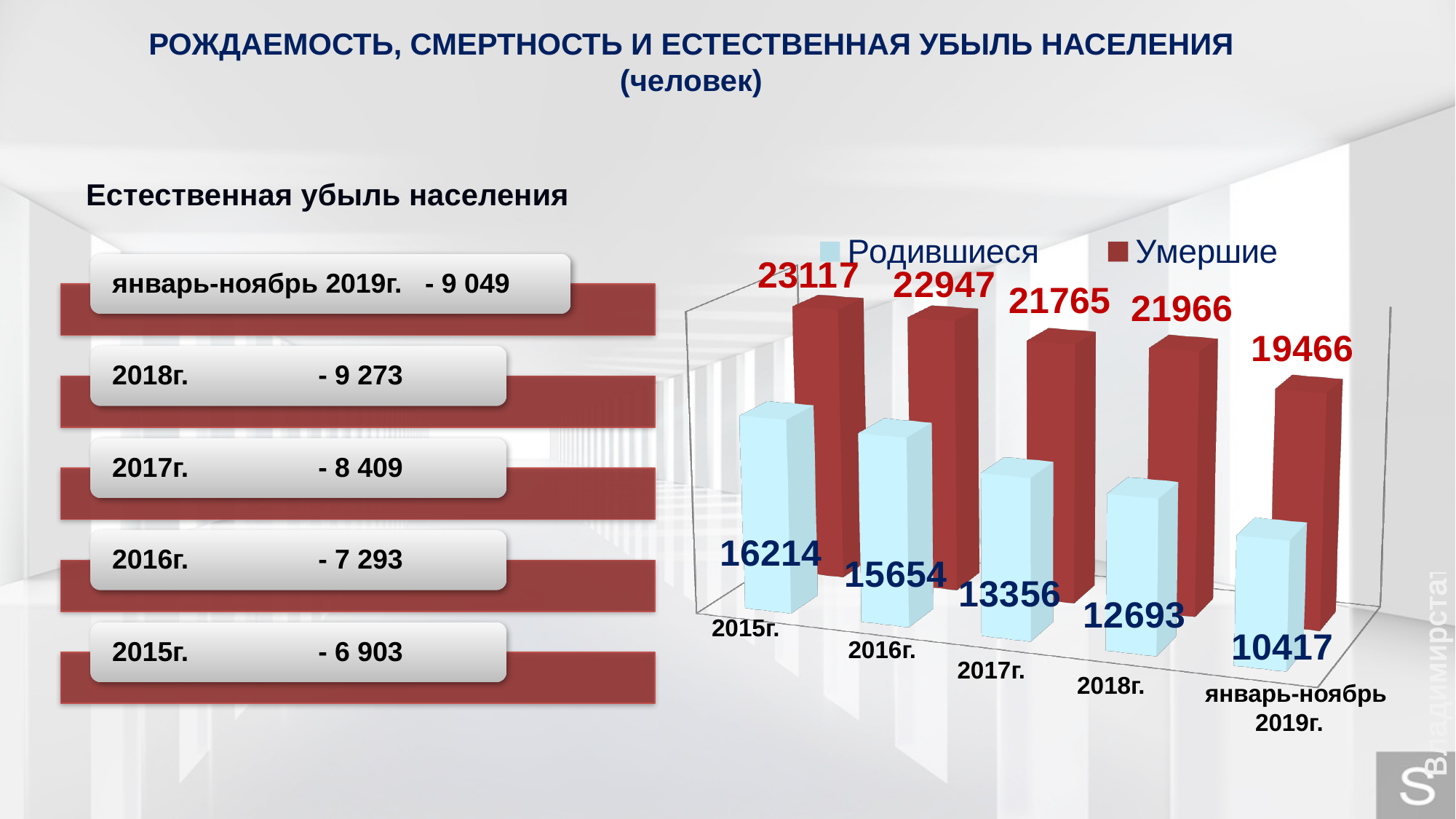

РОЖДАЕМОСТЬ, СМЕРТНОСТЬ И ЕСТЕСТВЕННАЯ УБЫЛЬ НАСЕЛЕНИЯ
(человек)
Естественная убыль населения

[unsupported chart]

январь-ноябрь 2019г.   - 9 049
2018г.                 - 9 273
2017г.                 - 8 409
2016г.                 - 7 293
2015г.                 - 6 903
2015г.
2016г.
Владимирстат
2017г.
2018г.
январь-ноябрь
 2019г.